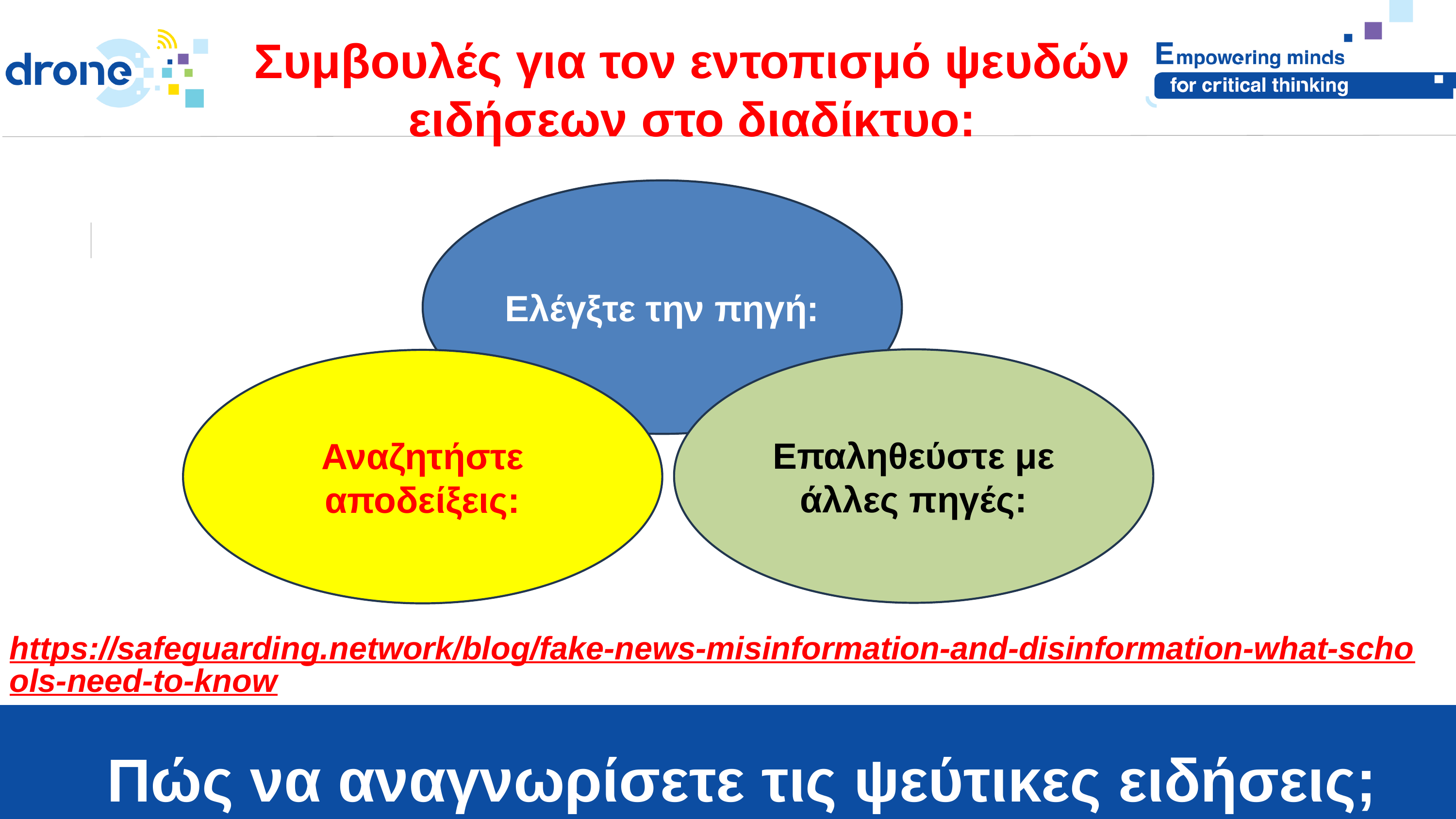

Συμβουλές για τον εντοπισμό ψευδών ειδήσεων στο διαδίκτυο:

Ελέγξτε την πηγή:
Επαληθεύστε με άλλες πηγές:
Αναζητήστε αποδείξεις:
.
https://safeguarding.network/blog/fake-news-misinformation-and-disinformation-what-schools-need-to-know

Πώς να αναγνωρίσετε τις ψεύτικες ειδήσεις;